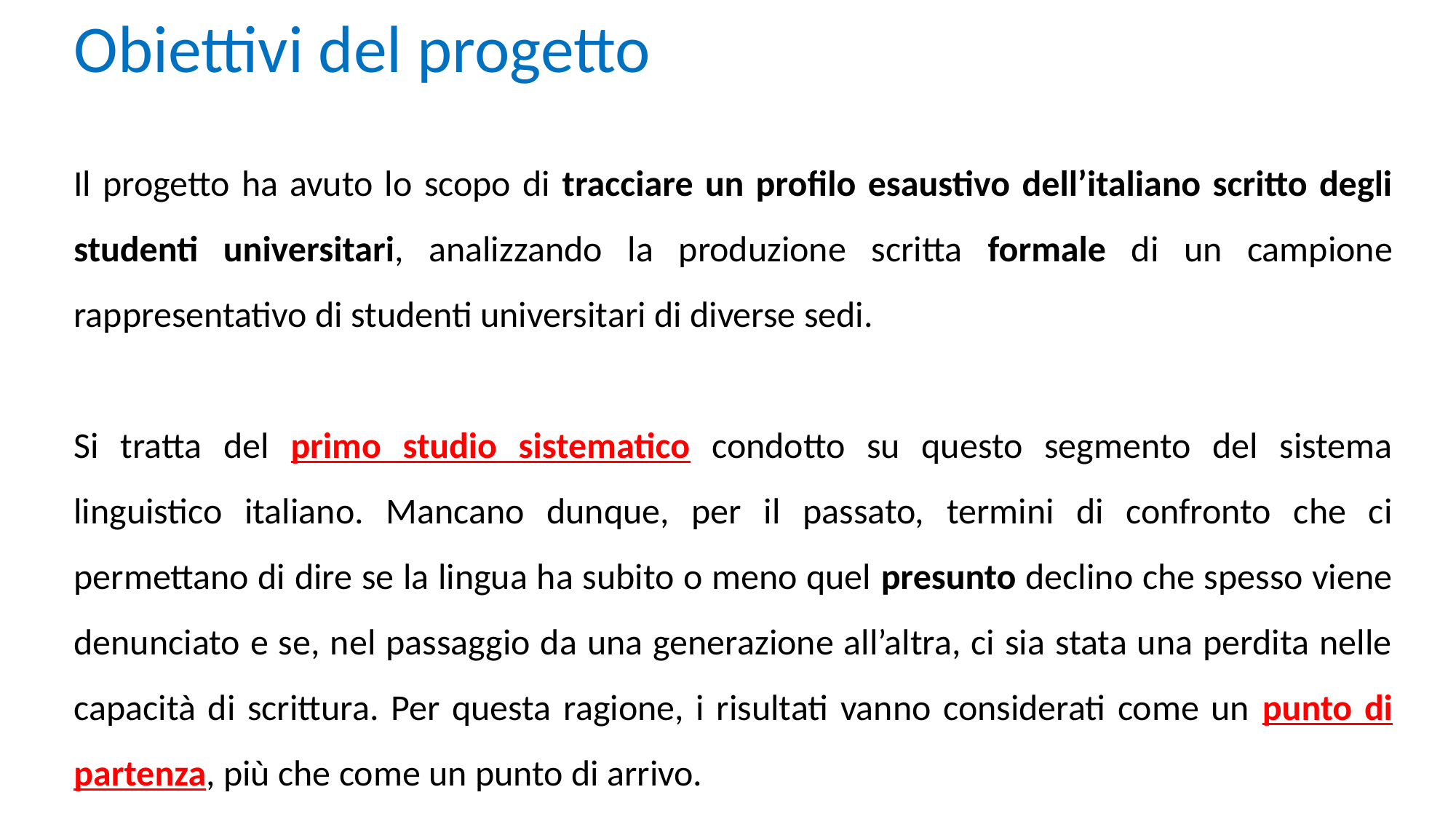

Obiettivi del progetto
Il progetto ha avuto lo scopo di tracciare un profilo esaustivo dell’italiano scritto degli studenti universitari, analizzando la produzione scritta formale di un campione rappresentativo di studenti universitari di diverse sedi.

Si tratta del primo studio sistematico condotto su questo segmento del sistema linguistico italiano. Mancano dunque, per il passato, termini di confronto che ci permettano di dire se la lingua ha subito o meno quel presunto declino che spesso viene denunciato e se, nel passaggio da una generazione all’altra, ci sia stata una perdita nelle capacità di scrittura. Per questa ragione, i risultati vanno considerati come un punto di partenza, più che come un punto di arrivo.